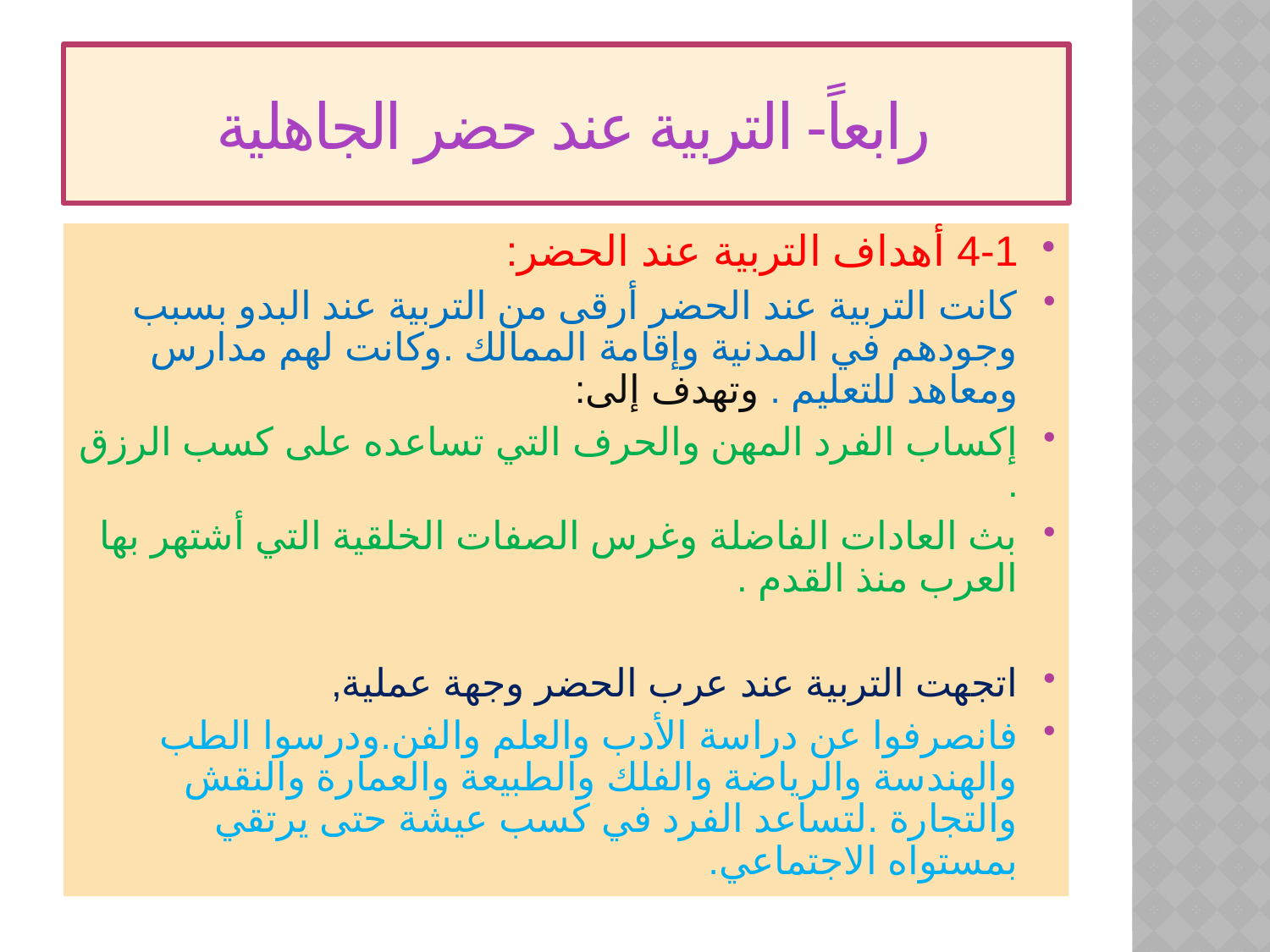

# رابعاً- التربية عند حضر الجاهلية
4-1 أهداف التربية عند الحضر:
كانت التربية عند الحضر أرقى من التربية عند البدو بسبب وجودهم في المدنية وإقامة الممالك .وكانت لهم مدارس ومعاهد للتعليم . وتهدف إلى:
إكساب الفرد المهن والحرف التي تساعده على كسب الرزق .
بث العادات الفاضلة وغرس الصفات الخلقية التي أشتهر بها العرب منذ القدم .

اتجهت التربية عند عرب الحضر وجهة عملية,
فانصرفوا عن دراسة الأدب والعلم والفن.ودرسوا الطب والهندسة والرياضة والفلك والطبيعة والعمارة والنقش والتجارة .لتساعد الفرد في كسب عيشة حتى يرتقي بمستواه الاجتماعي.